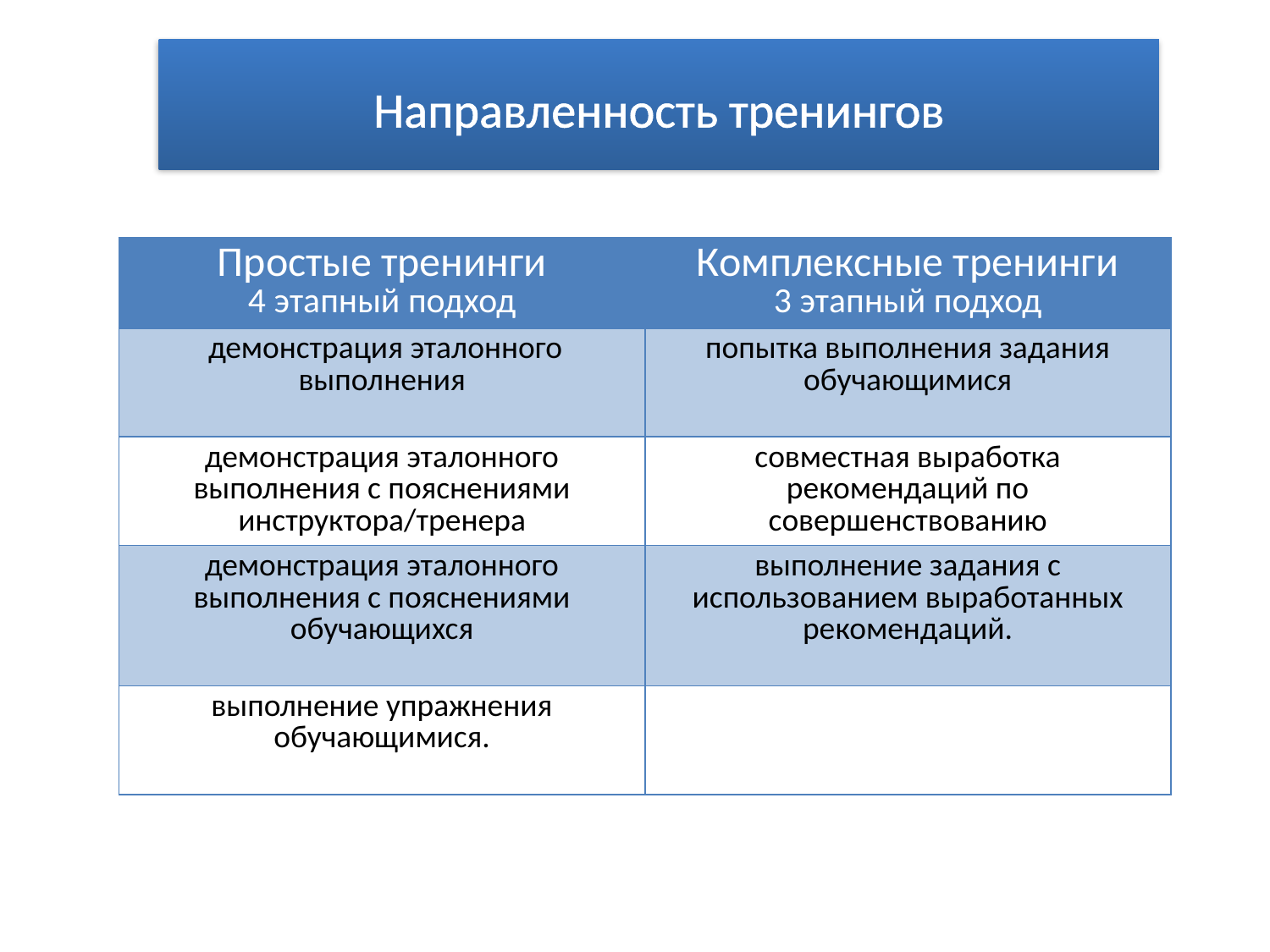

Направленность тренингов
| Простые тренинги 4 этапный подход | Комплексные тренинги 3 этапный подход |
| --- | --- |
| демонстрация эталонного выполнения | попытка выполнения задания обучающимися |
| демонстрация эталонного выполнения с пояснениями инструктора/тренера | совместная выработка рекомендаций по совершенствованию |
| демонстрация эталонного выполнения с пояснениями обучающихся | выполнение задания с использованием выработанных рекомендаций. |
| выполнение упражнения обучающимися. |  |